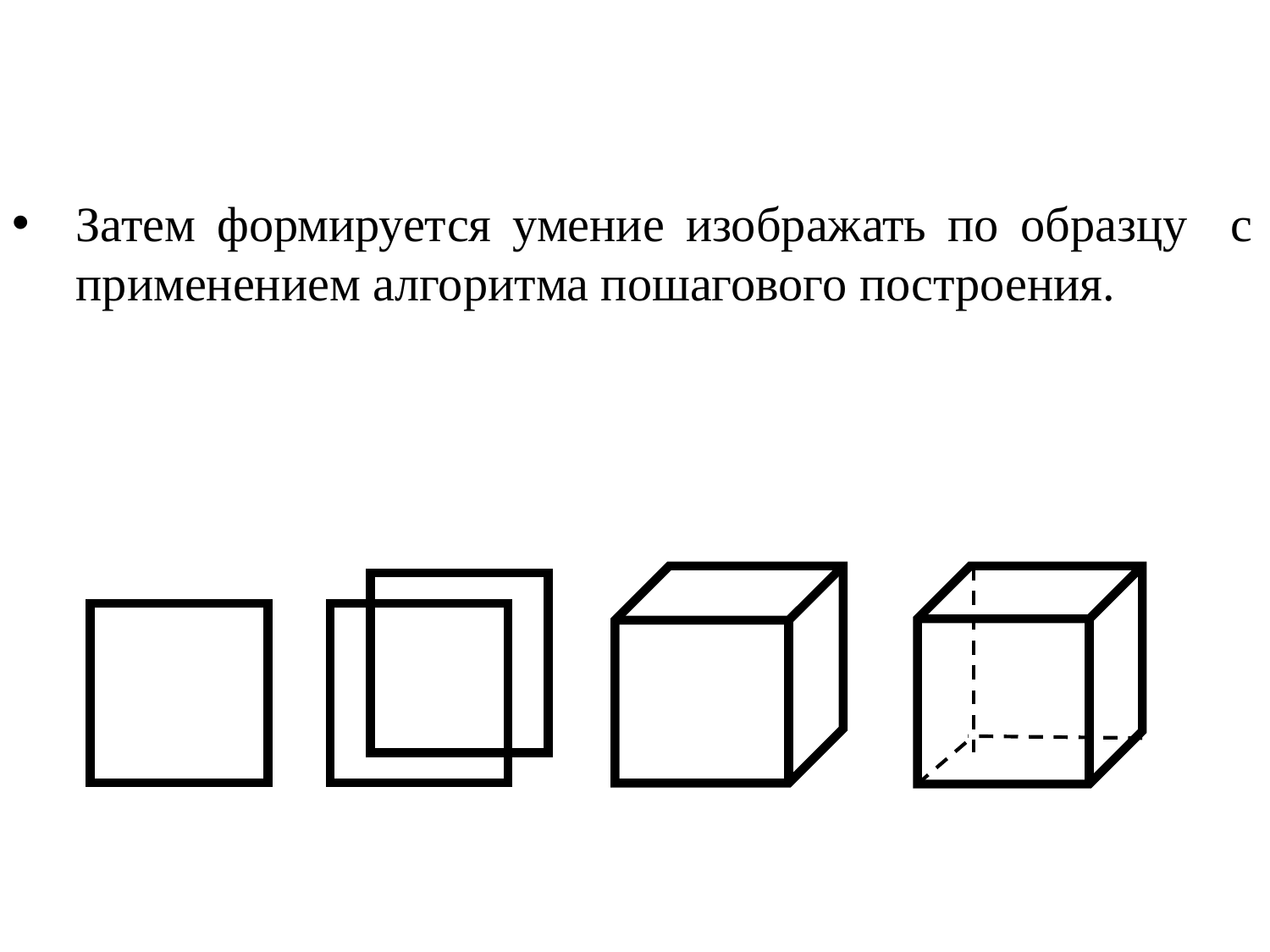

Затем формируется умение изображать по образцу  с применением алгоритма пошагового построения.